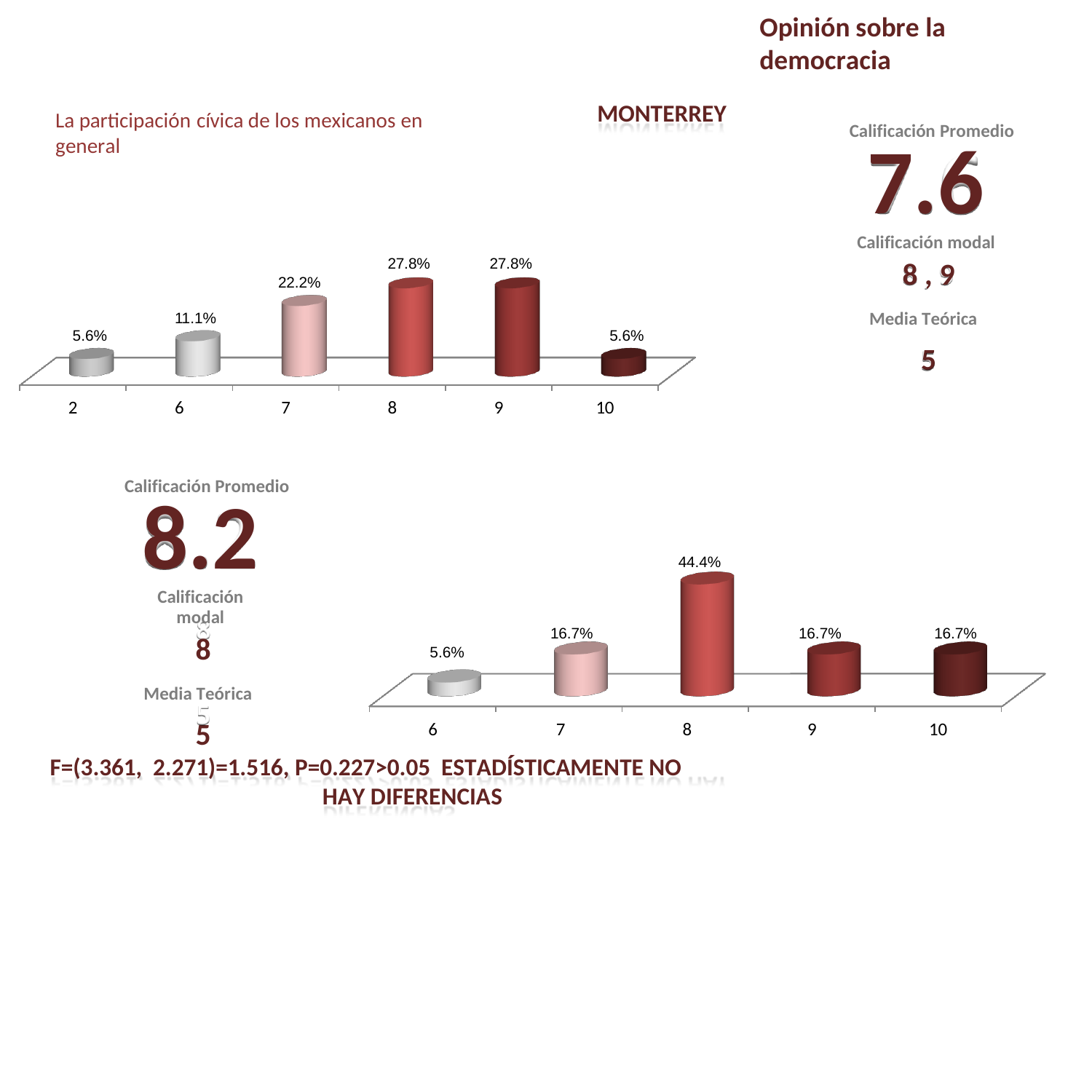

Opinión sobre la democracia
MONTERREY

La participación cívica de los mexicanos en general

Calificación Promedio
7.6
Calificación modal
8 , 9

Media Teórica

5

27.8%
27.8%
22.2%
11.1%
5.6%
5.6%

2
6
7
8
9
10

Calificación Promedio
8.2
Calificación modal
8

Media Teórica

5

44.4%

16.7%
16.7%
16.7%
5.6%

6	7	8
9
10
F=(3.361,  2.271)=1.516, P=0.227>0.05  ESTADÍSTICAMENTE NO HAY DIFERENCIAS